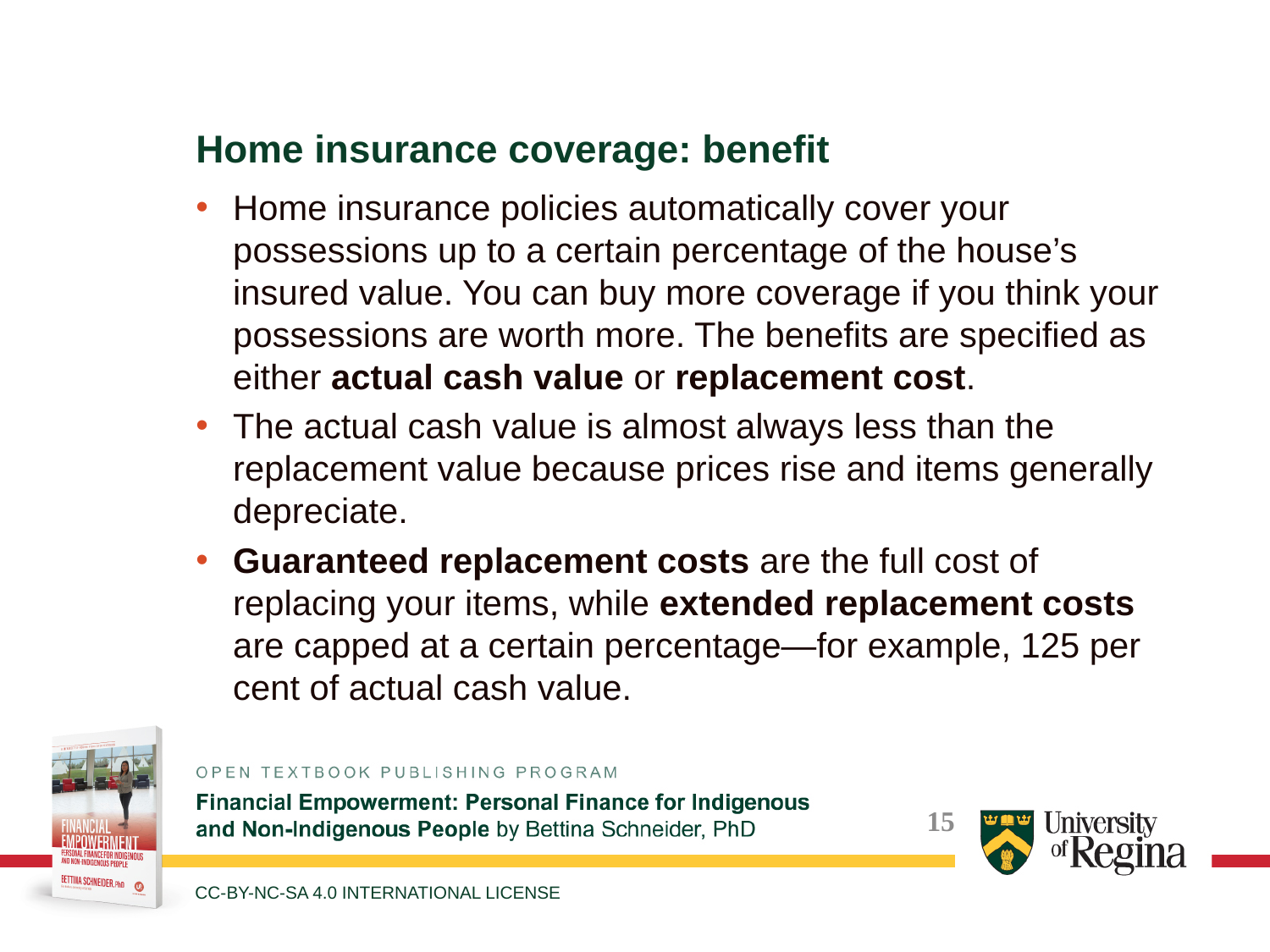

Home insurance coverage: benefit
Home insurance policies automatically cover your possessions up to a certain percentage of the house’s insured value. You can buy more coverage if you think your possessions are worth more. The benefits are specified as either actual cash value or replacement cost.
The actual cash value is almost always less than the replacement value because prices rise and items generally depreciate.
Guaranteed replacement costs are the full cost of replacing your items, while extended replacement costs are capped at a certain percentage—for example, 125 per cent of actual cash value.
CC-BY-NC-SA 4.0 INTERNATIONAL LICENSE